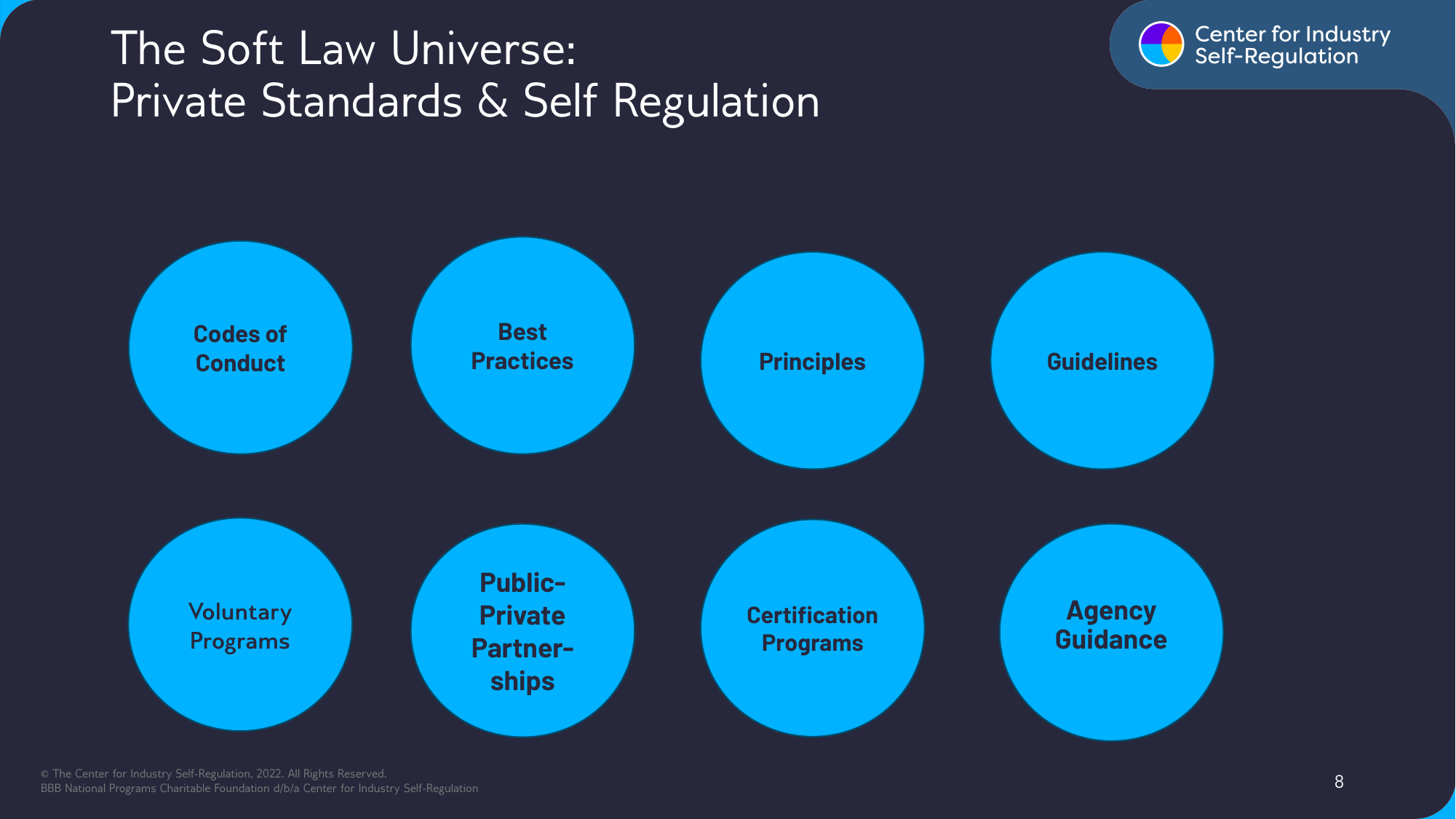

# The Soft Law Universe: Private Standards & Self Regulation
Best Practices
Codes of Conduct​
Principles
Guidelines
Voluntary Programs
Certification Programs​
Agency​

Guidance​
Public-Private Partner-ships​​
8